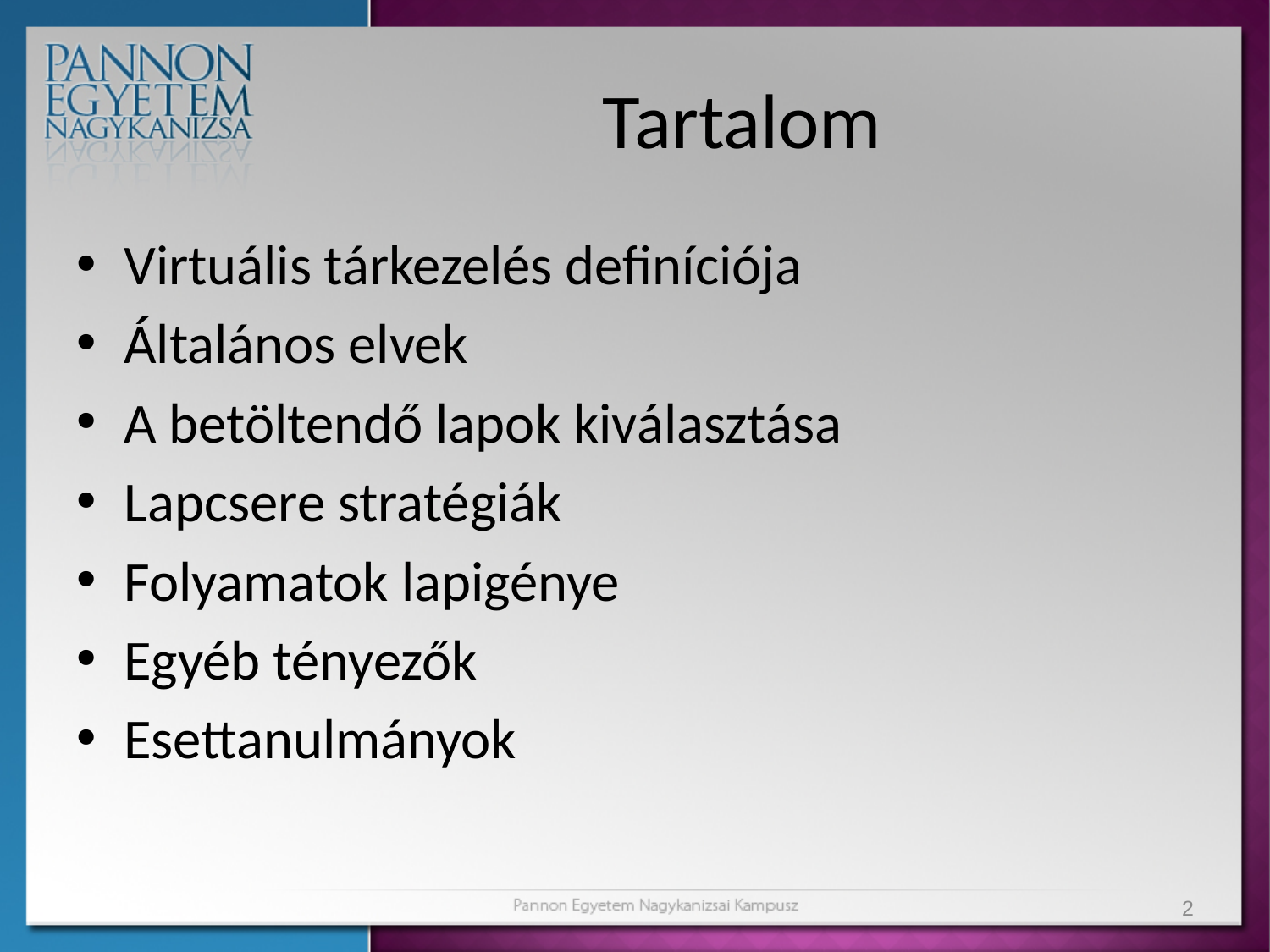

# Tartalom
Virtuális tárkezelés definíciója
Általános elvek
A betöltendő lapok kiválasztása
Lapcsere stratégiák
Folyamatok lapigénye
Egyéb tényezők
Esettanulmányok
2